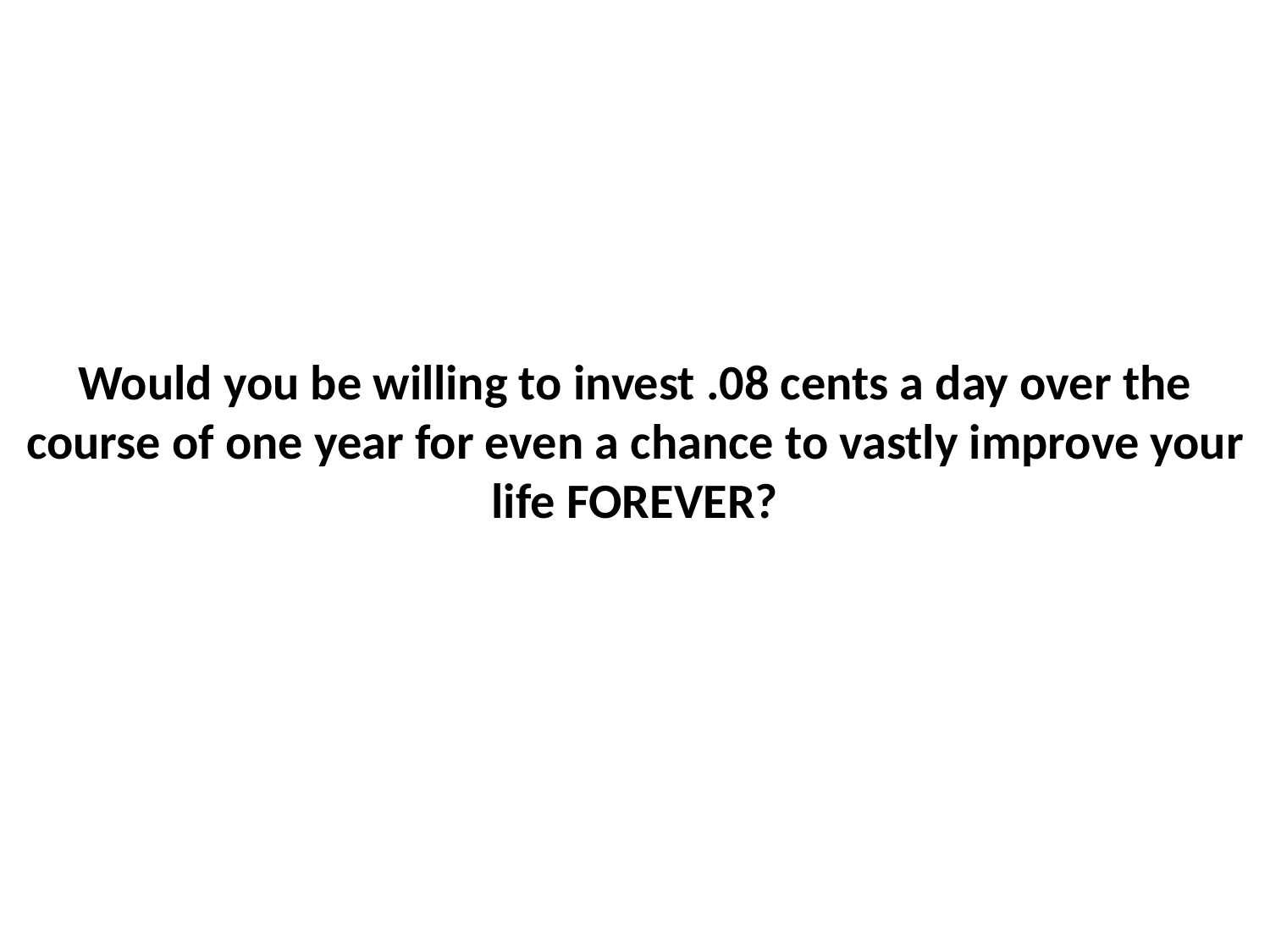

# Would you be willing to invest .08 cents a day over the course of one year for even a chance to vastly improve your life FOREVER?